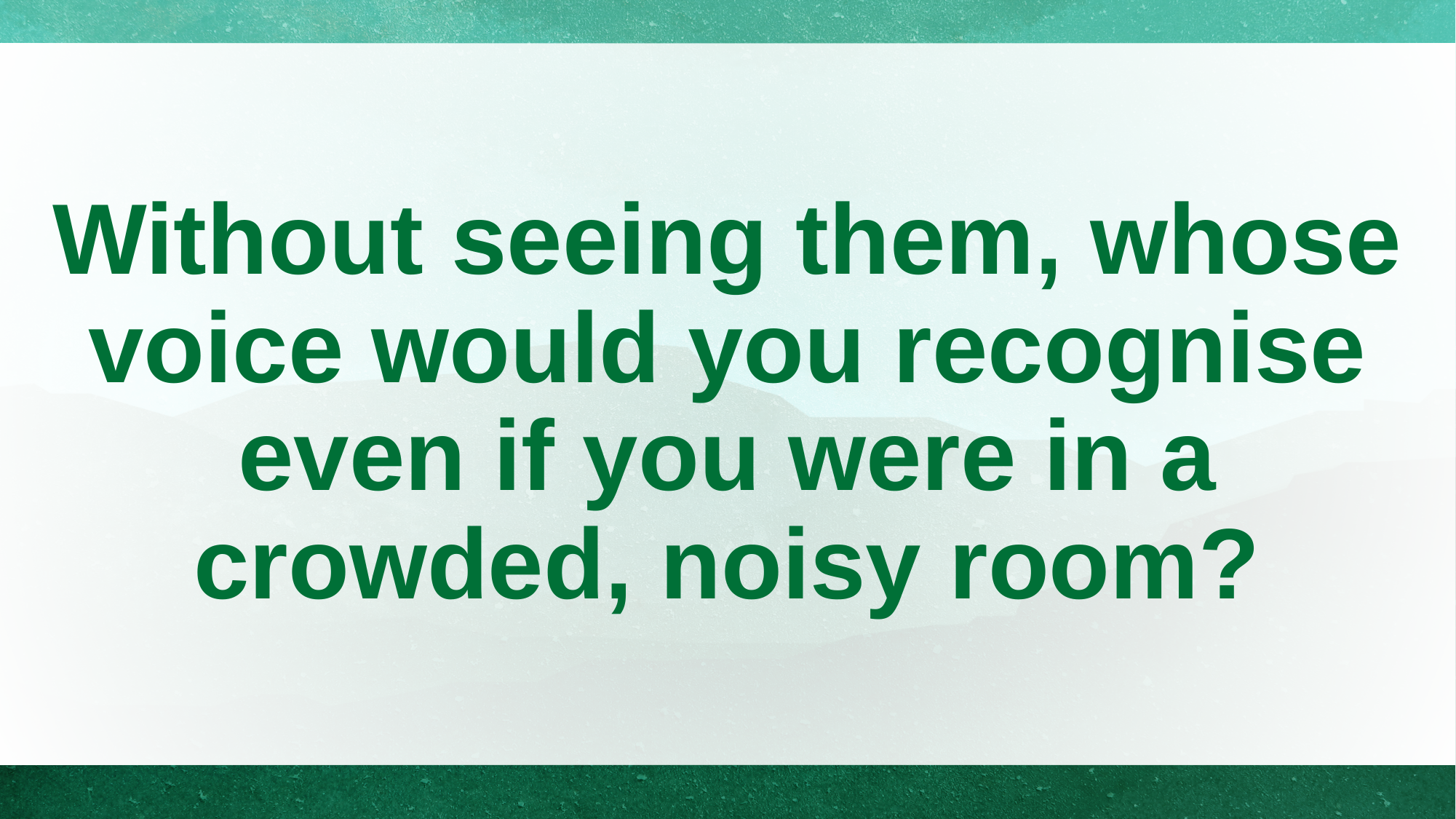

# Without seeing them, whose voice would you recognise even if you were in a crowded, noisy room?